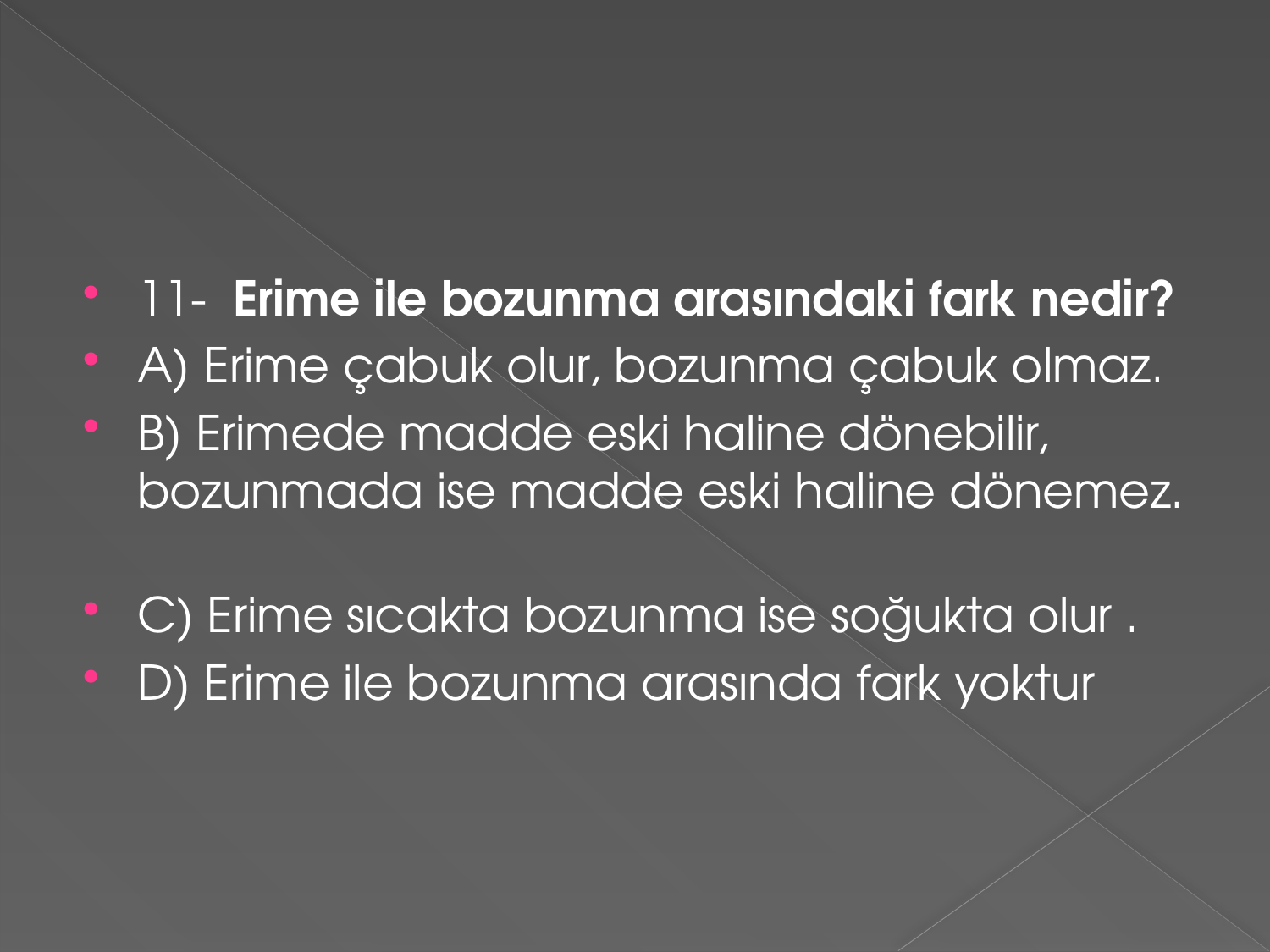

#
11-  Erime ile bozunma arasındaki fark nedir?
A) Erime çabuk olur, bozunma çabuk olmaz.
B) Erimede madde eski haline dönebilir, bozunmada ise madde eski haline dönemez.
C) Erime sıcakta bozunma ise soğukta olur .
D) Erime ile bozunma arasında fark yoktur